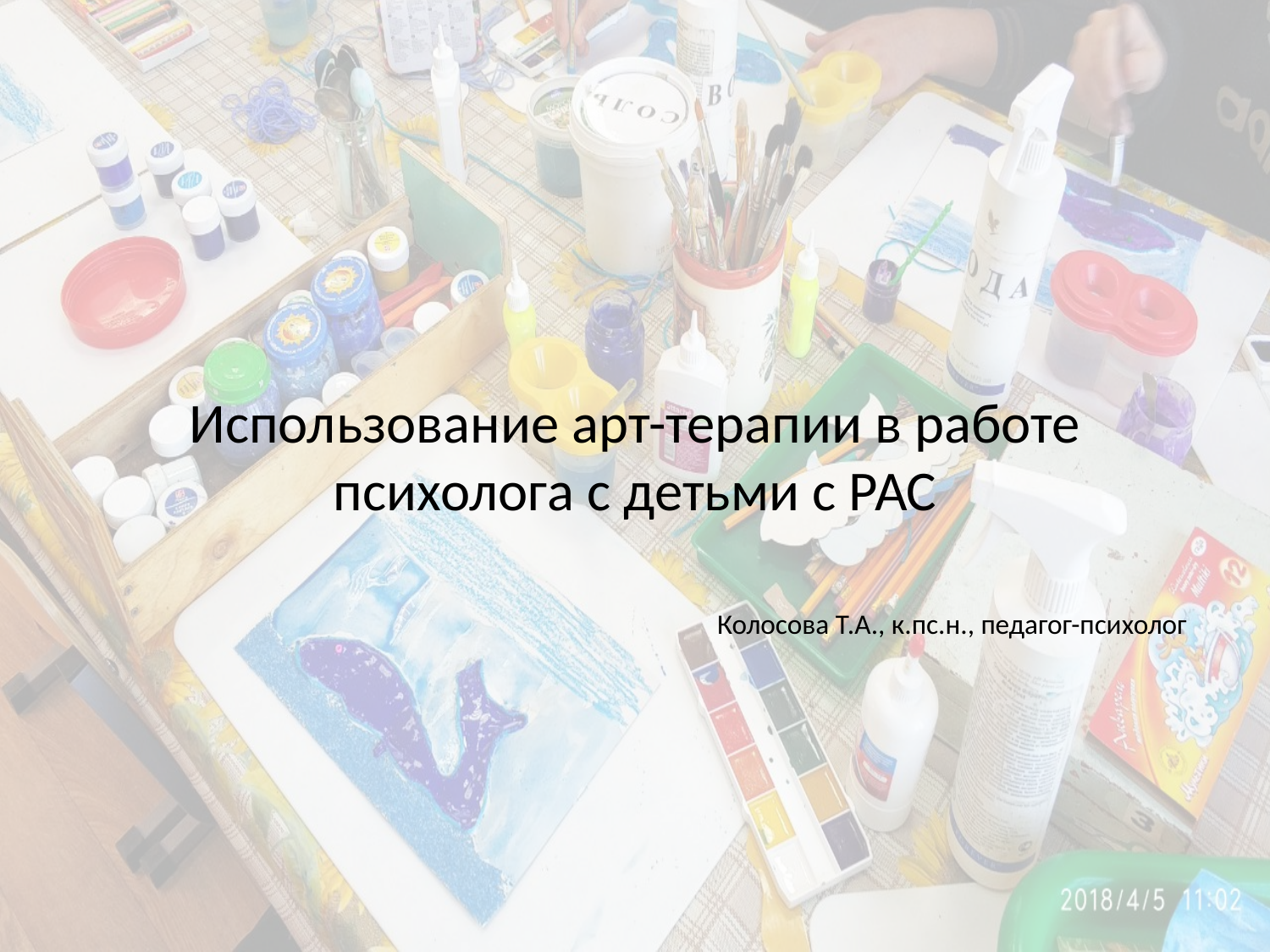

#

Использование арт-терапии в работе психолога с детьми с РАС

Колосова Т.А., к.пс.н., педагог-психолог